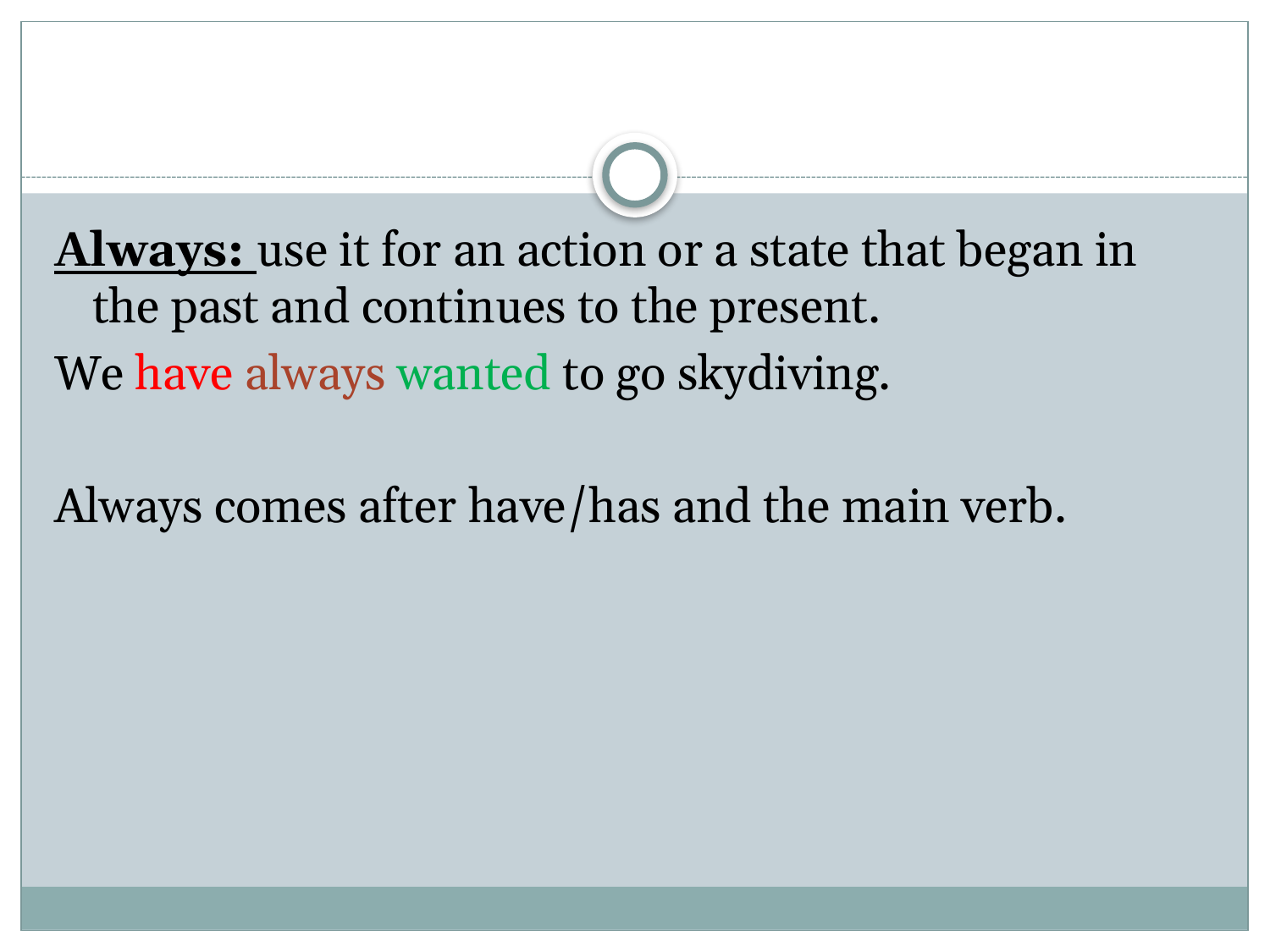

#
Always: use it for an action or a state that began in the past and continues to the present.
We have always wanted to go skydiving.

Always comes after have/has and the main verb.